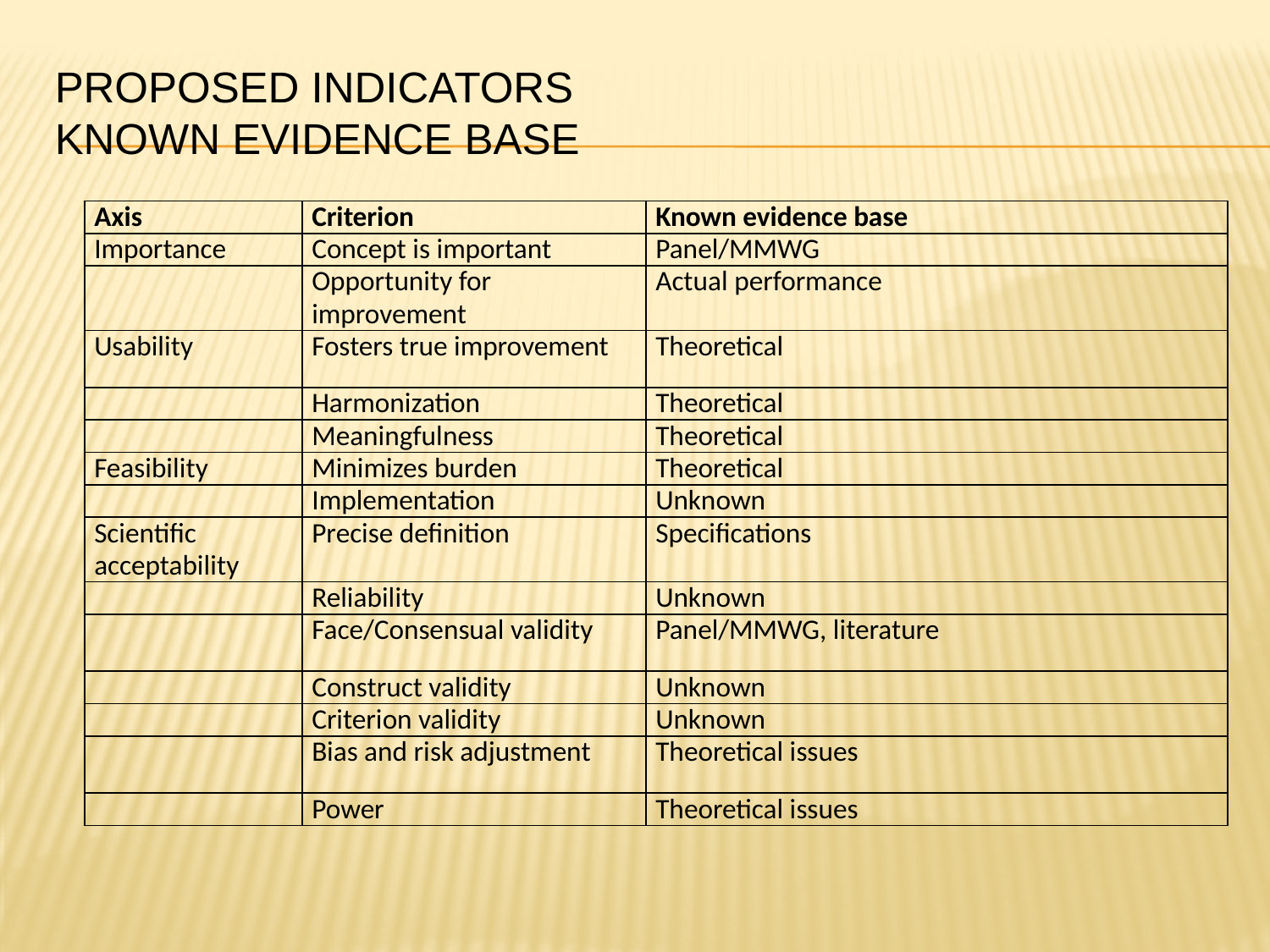

# Proposed Indicators Known Evidence Base
| Axis | Criterion | Known evidence base |
| --- | --- | --- |
| Importance | Concept is important | Panel/MMWG |
|  | Opportunity for improvement | Actual performance |
| Usability | Fosters true improvement | Theoretical |
|  | Harmonization | Theoretical |
|  | Meaningfulness | Theoretical |
| Feasibility | Minimizes burden | Theoretical |
|  | Implementation | Unknown |
| Scientific acceptability | Precise definition | Specifications |
|  | Reliability | Unknown |
|  | Face/Consensual validity | Panel/MMWG, literature |
|  | Construct validity | Unknown |
|  | Criterion validity | Unknown |
|  | Bias and risk adjustment | Theoretical issues |
|  | Power | Theoretical issues |